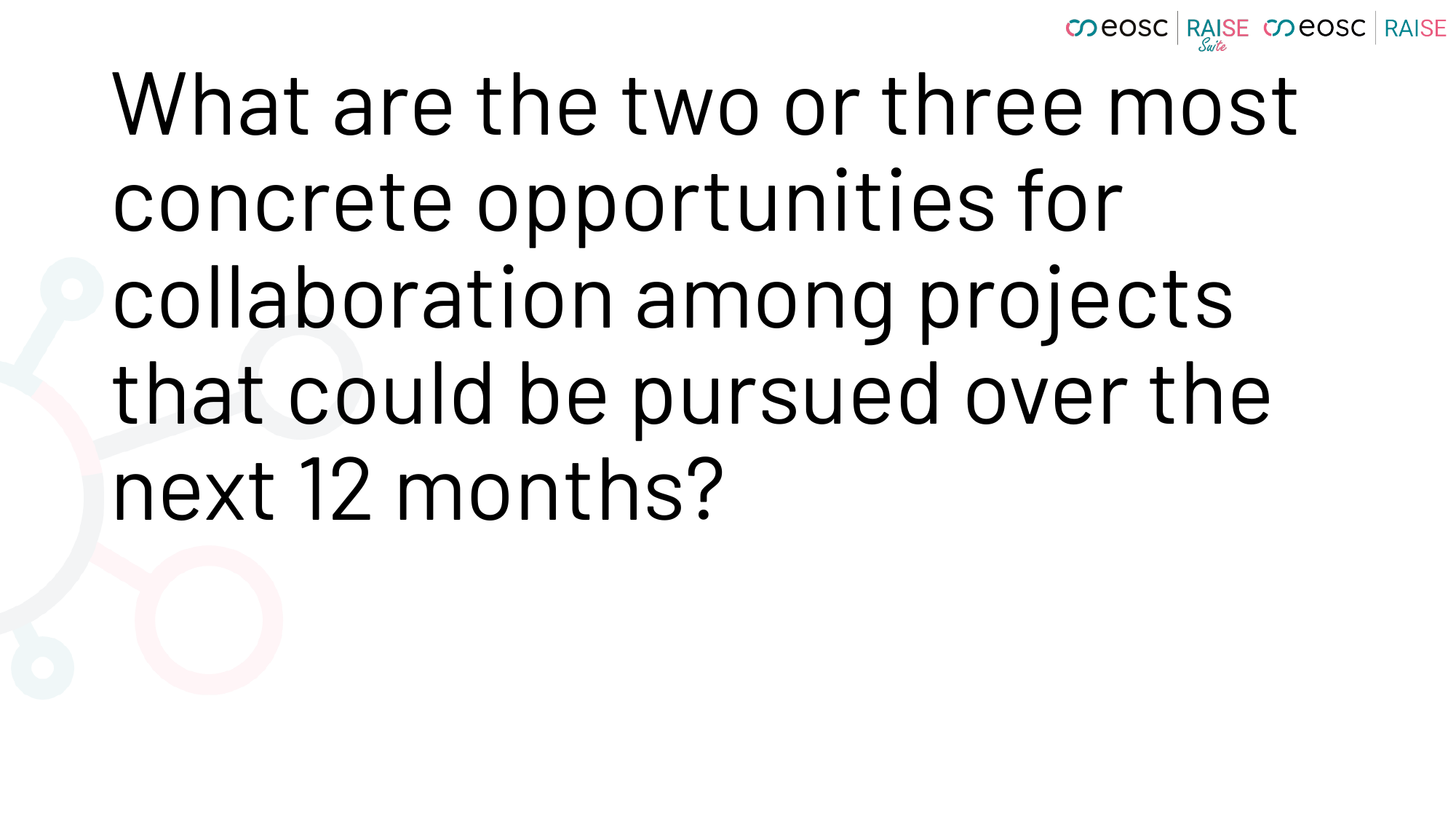

# What are the two or three most concrete opportunities for collaboration among projects that could be pursued over the next 12 months?